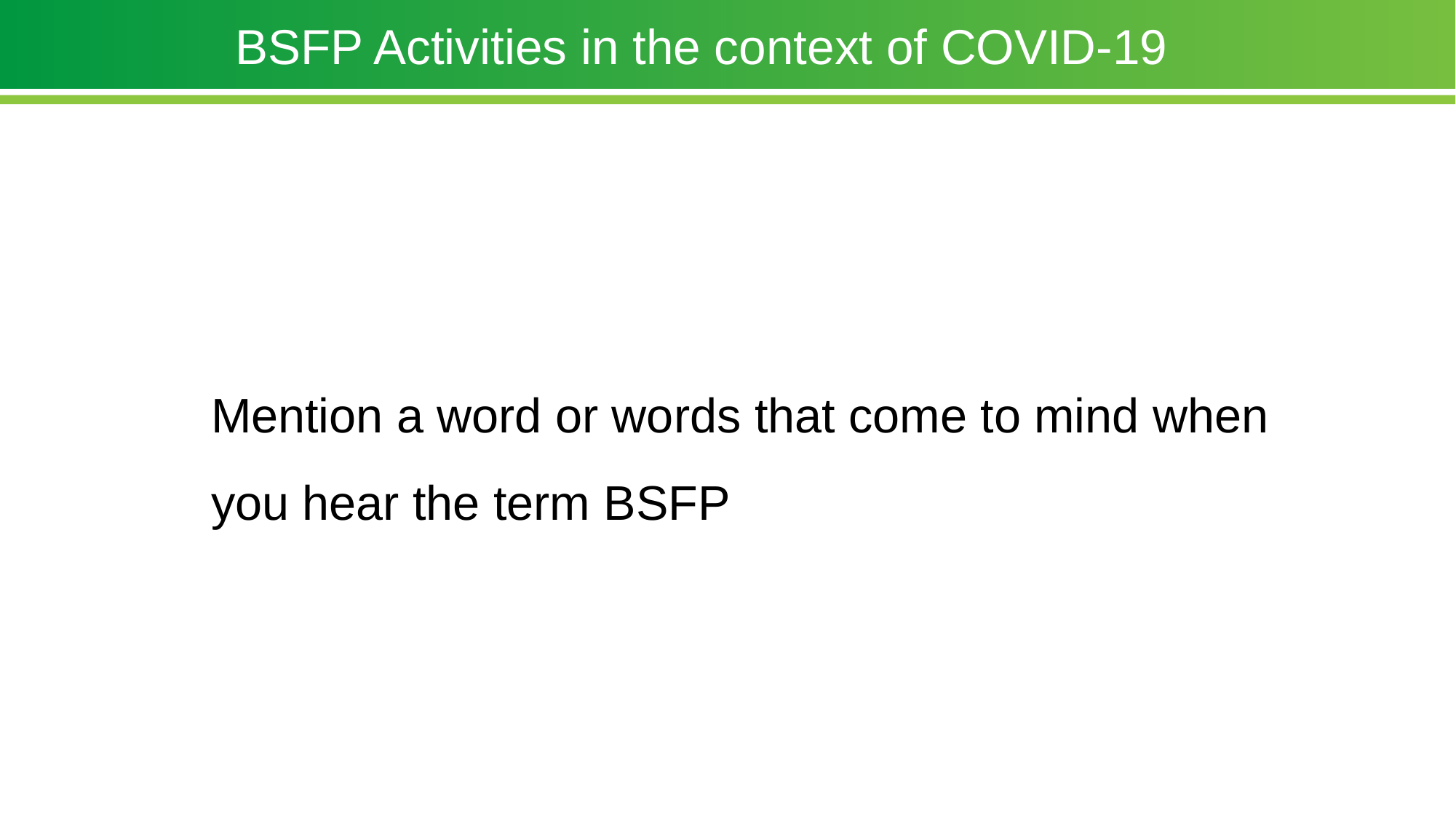

# BSFP Activities in the context of COVID-19
Mention a word or words that come to mind when you hear the term BSFP